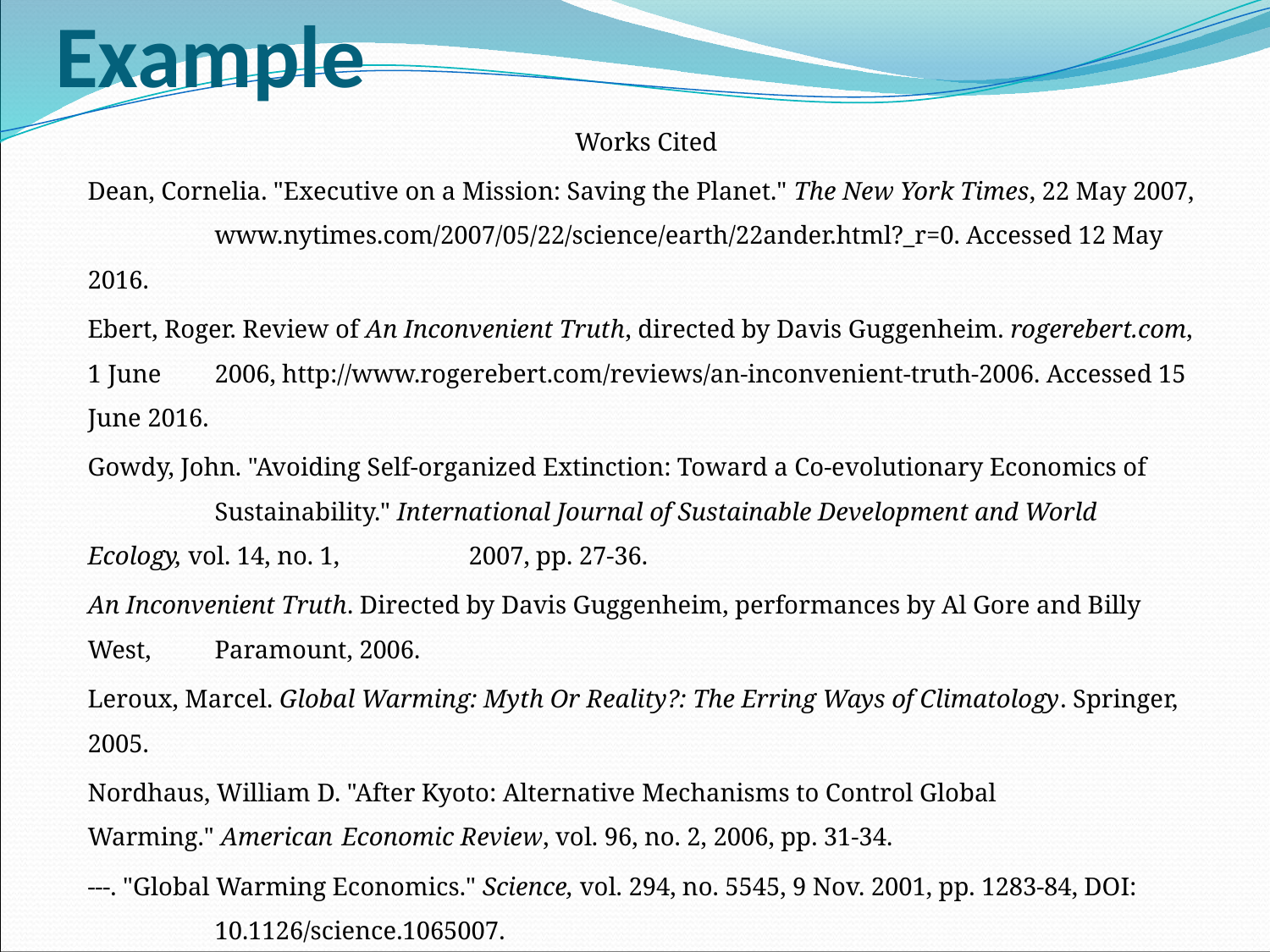

# Example
Works Cited
Dean, Cornelia. "Executive on a Mission: Saving the Planet." The New York Times, 22 May 2007, 	www.nytimes.com/2007/05/22/science/earth/22ander.html?_r=0. Accessed 12 May 2016.
Ebert, Roger. Review of An Inconvenient Truth, directed by Davis Guggenheim. rogerebert.com, 1 June 	2006, http://www.rogerebert.com/reviews/an-inconvenient-truth-2006. Accessed 15 June 2016.
Gowdy, John. "Avoiding Self-organized Extinction: Toward a Co-evolutionary Economics of 	Sustainability." International Journal of Sustainable Development and World Ecology, vol. 14, no. 1, 	2007, pp. 27-36.
An Inconvenient Truth. Directed by Davis Guggenheim, performances by Al Gore and Billy West, 	Paramount, 2006.
Leroux, Marcel. Global Warming: Myth Or Reality?: The Erring Ways of Climatology. Springer, 2005.
Nordhaus, William D. "After Kyoto: Alternative Mechanisms to Control Global Warming." American 	Economic Review, vol. 96, no. 2, 2006, pp. 31-34.
---. "Global Warming Economics." Science, vol. 294, no. 5545, 9 Nov. 2001, pp. 1283-84, DOI: 	10.1126/science.1065007.
Uzawa, Hirofumi. Economic Theory and Global Warming. Cambridge UP, 2003.